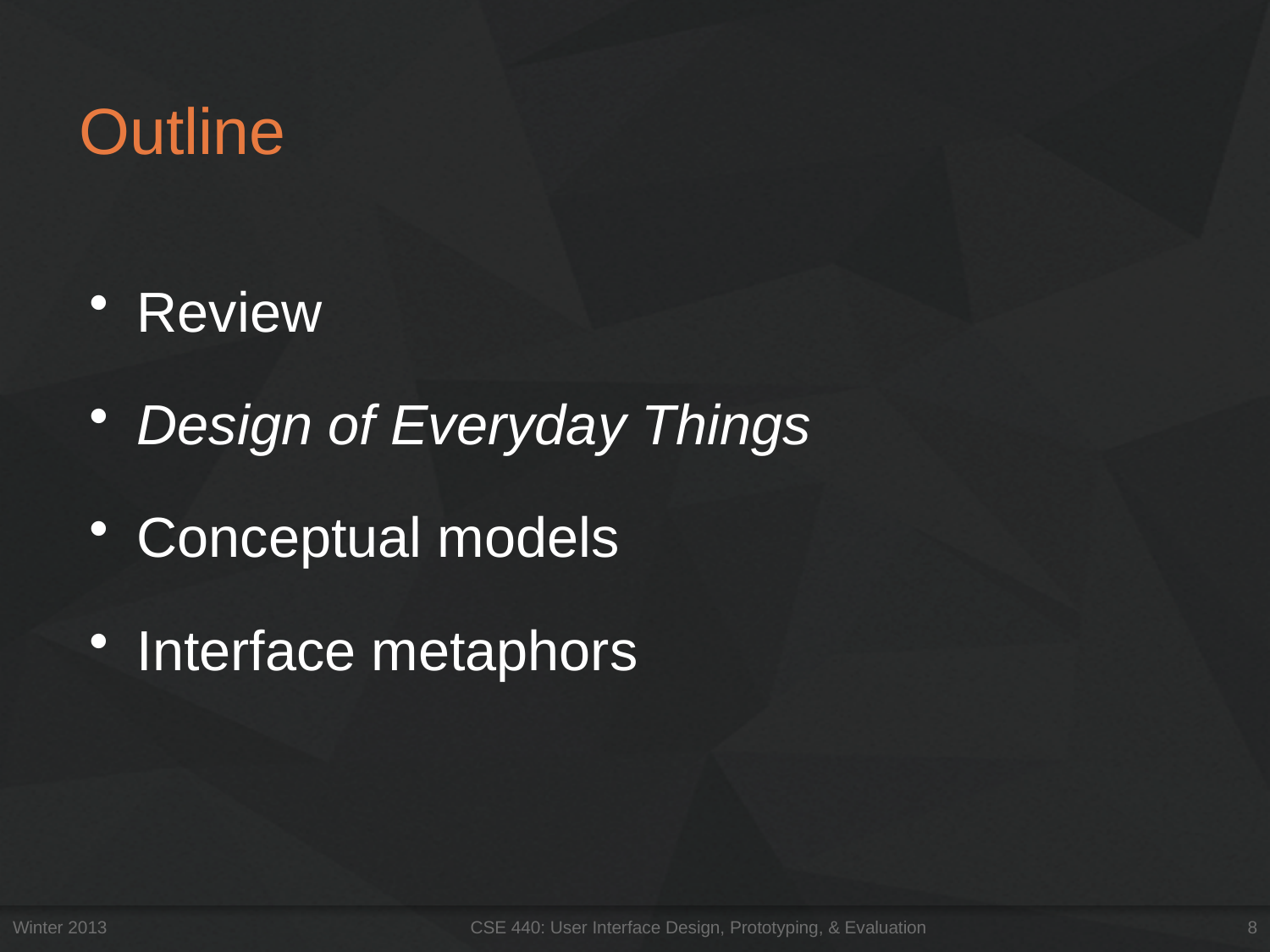

# Outline
Review
Design of Everyday Things
Conceptual models
Interface metaphors

Winter 2013
CSE 440: User Interface Design, Prototyping, & Evaluation
8